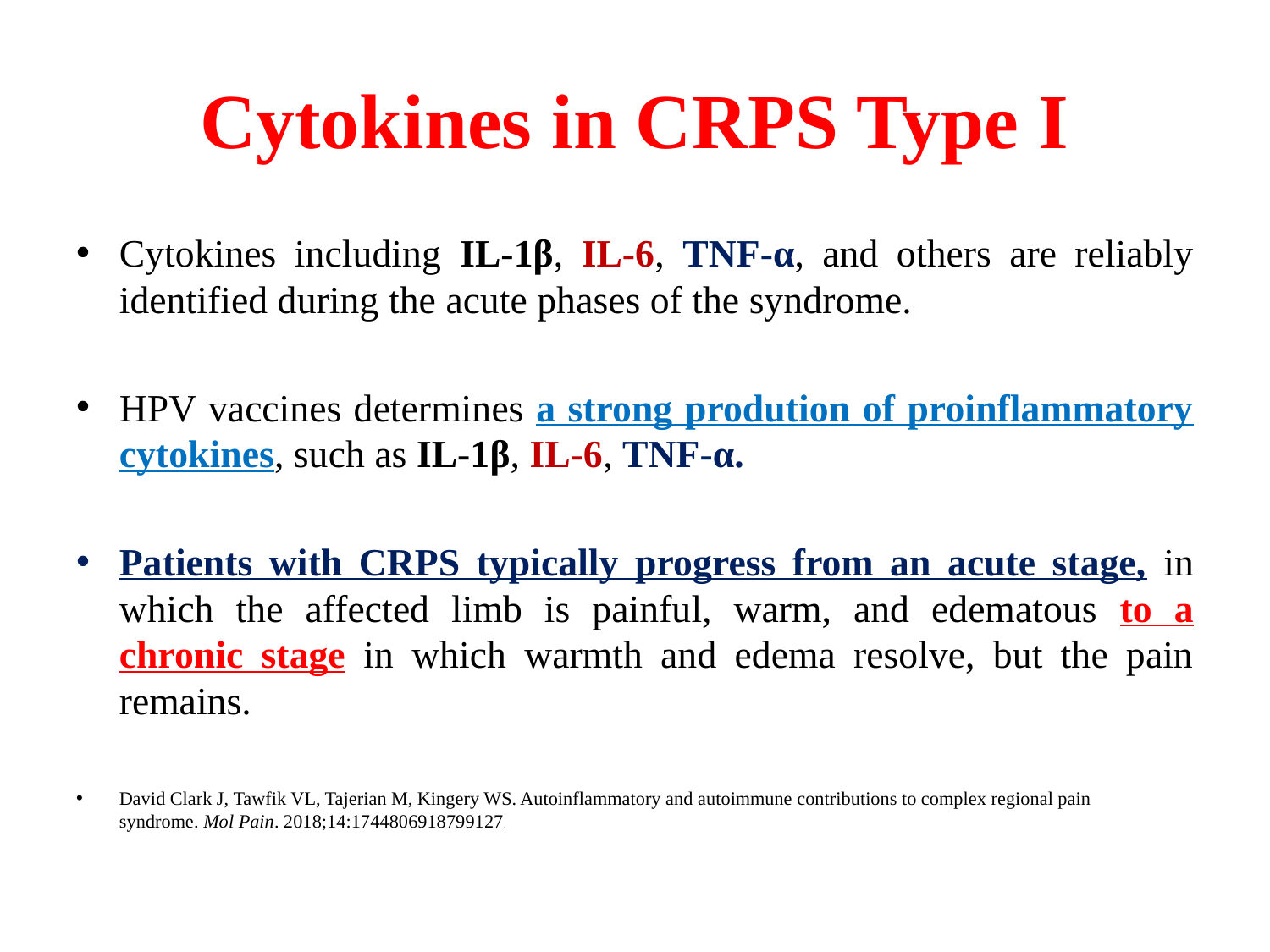

# Cytokines in CRPS Type I
Cytokines including IL-1β, IL-6, TNF-α, and others are reliably identified during the acute phases of the syndrome.

HPV vaccines determines a strong prodution of proinflammatory cytokines, such as IL-1β, IL-6, TNF-α.

Patients with CRPS typically progress from an acute stage, in which the affected limb is painful, warm, and edematous to a chronic stage in which warmth and edema resolve, but the pain remains.

David Clark J, Tawfik VL, Tajerian M, Kingery WS. Autoinflammatory and autoimmune contributions to complex regional pain syndrome. Mol Pain. 2018;14:1744806918799127.